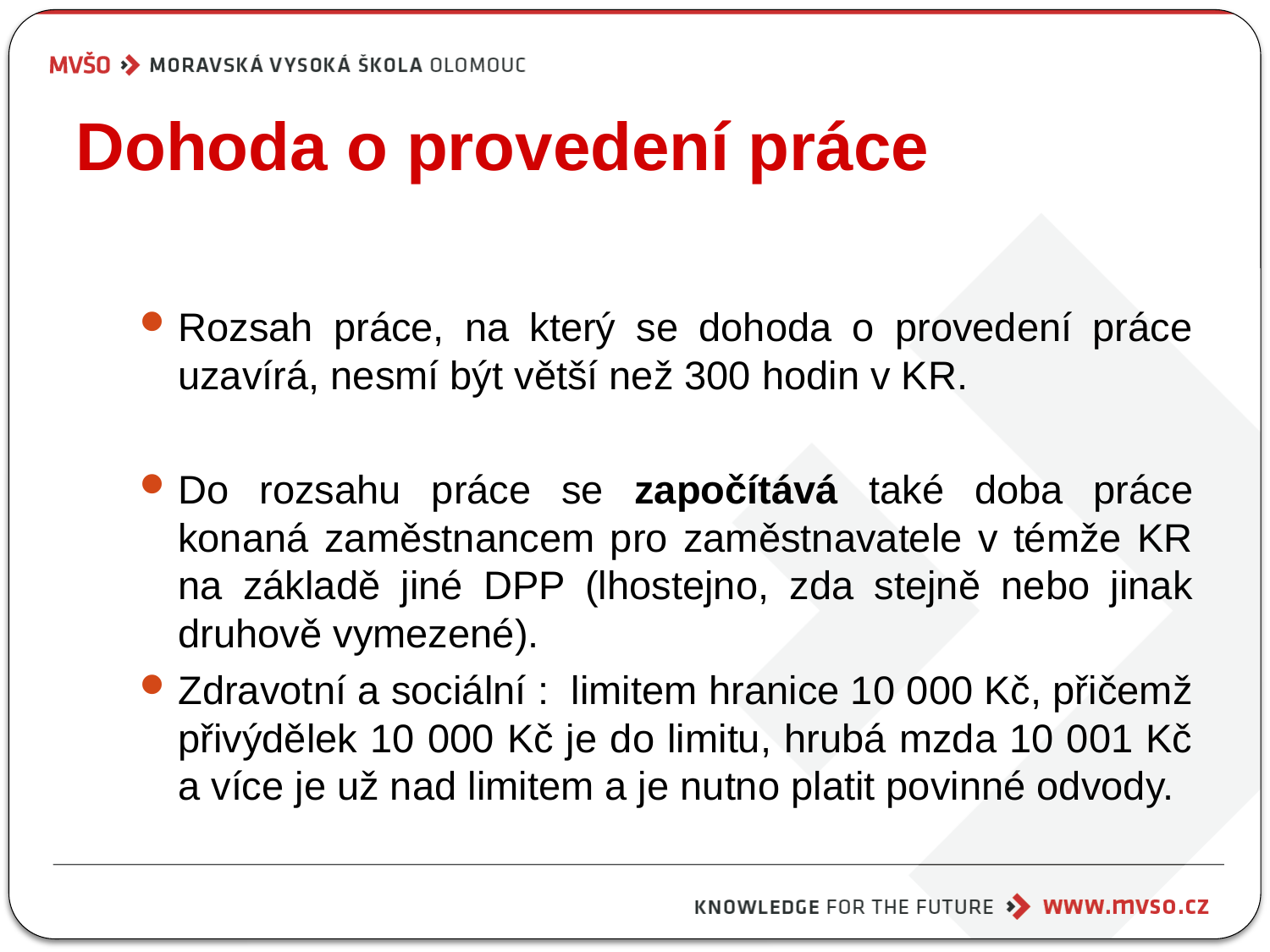

# Dohoda o provedení práce

Rozsah práce, na který se dohoda o provedení práce uzavírá, nesmí být větší než 300 hodin v KR.

Do rozsahu práce se započítává také doba práce konaná zaměstnancem pro zaměstnavatele v témže KR na základě jiné DPP (lhostejno, zda stejně nebo jinak druhově vymezené).
Zdravotní a sociální :  limitem hranice 10 000 Kč, přičemž přivýdělek 10 000 Kč je do limitu, hrubá mzda 10 001 Kč a více je už nad limitem a je nutno platit povinné odvody.